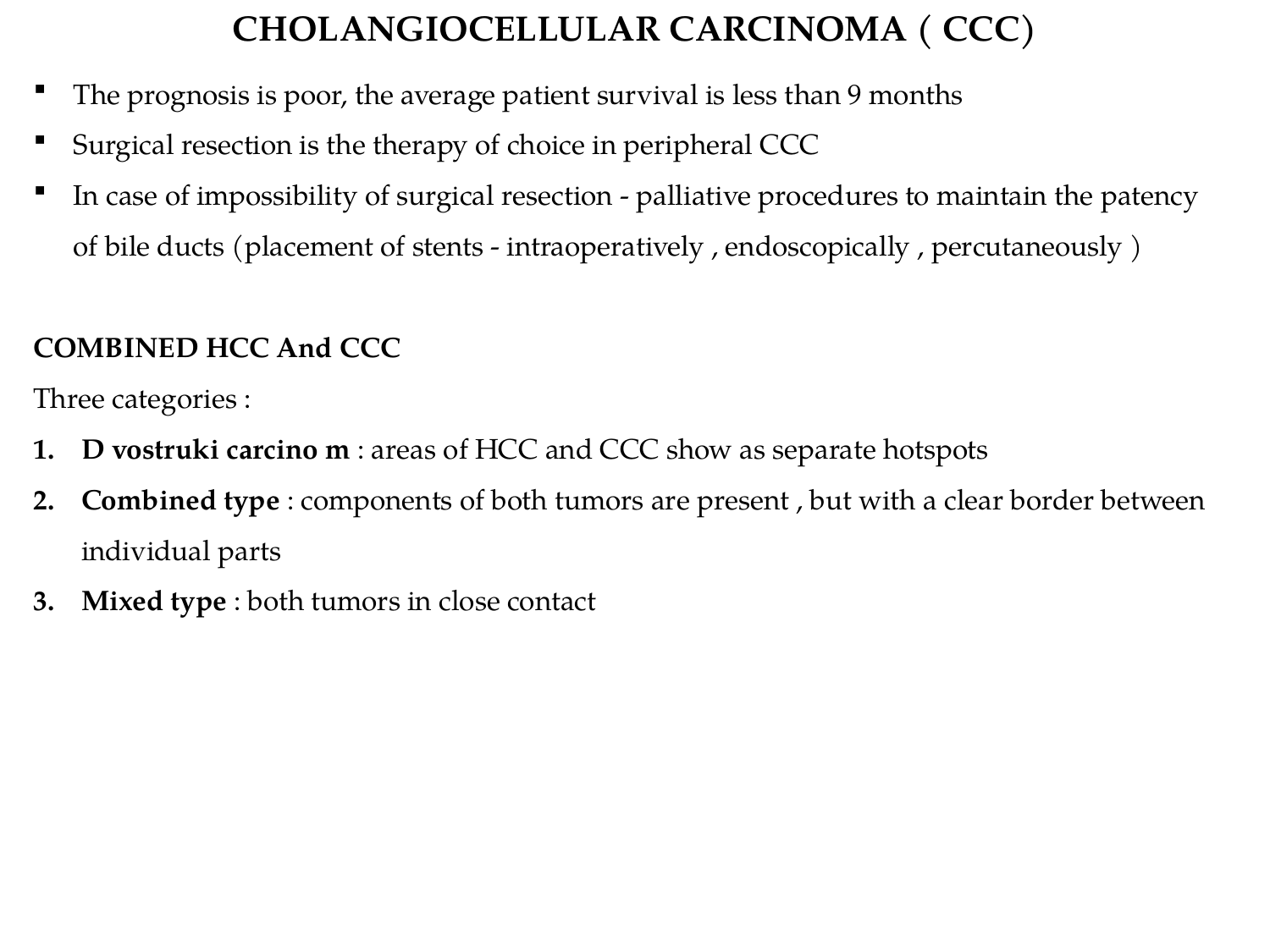

CHOLANGIOCELLULAR CARCINOMA ( CCC)
The prognosis is poor, the average patient survival is less than 9 months
Surgical resection is the therapy of choice in peripheral CCC
In case of impossibility of surgical resection - palliative procedures to maintain the patency of bile ducts (placement of stents - intraoperatively , endoscopically , percutaneously )

COMBINED HCC And CCC
Three categories :
D vostruki carcino m : areas of HCC and CCC show as separate hotspots
Combined type : components of both tumors are present , but with a clear border between individual parts
Mixed type : both tumors in close contact